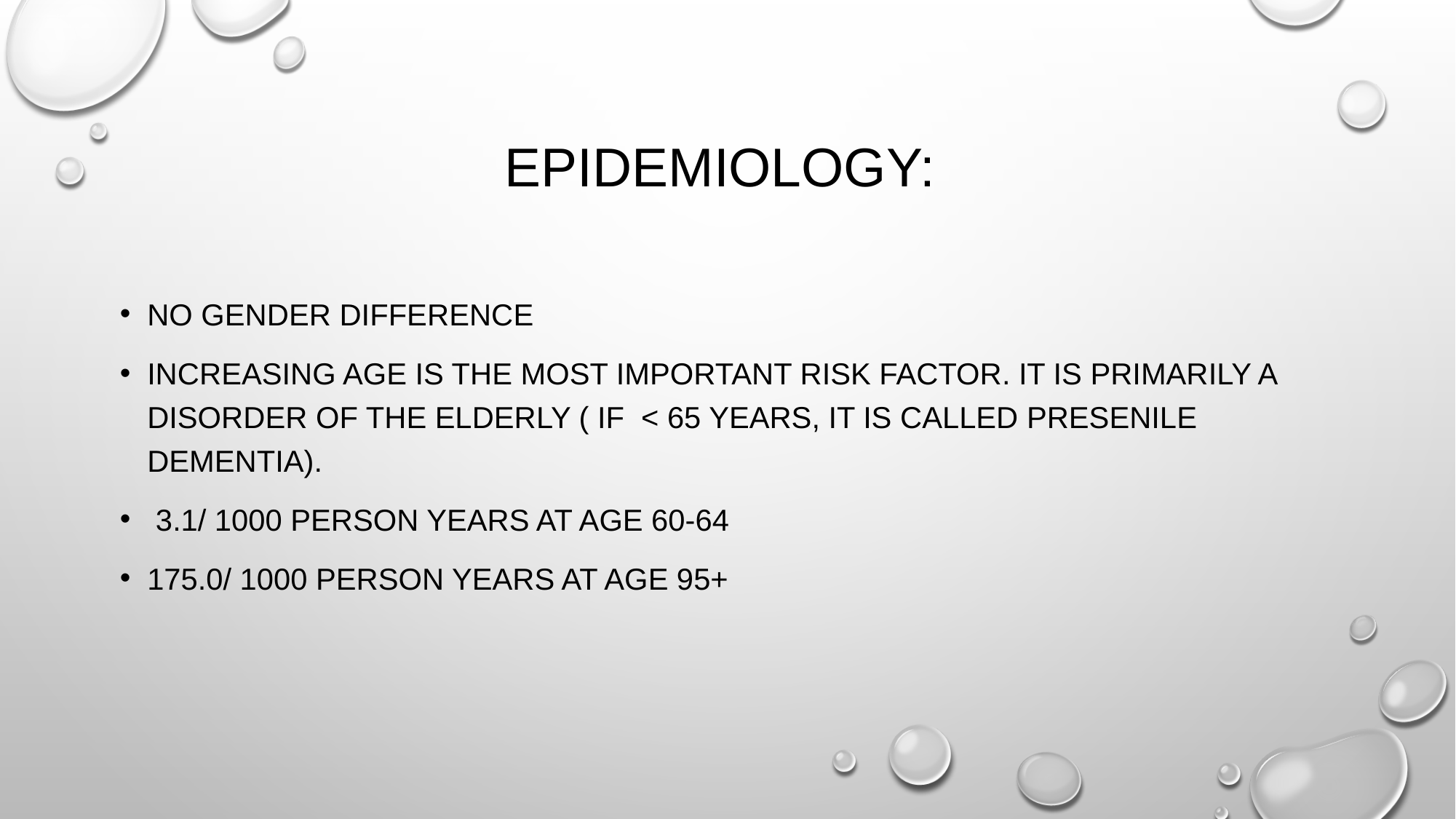

# Epidemiology:
No gender difference
Increasing age is the most important risk factor. It is primarily a disorder of the elderly ( if  < 65 years, it is called presenile dementia).
 3.1/ 1000 person years at age 60-64
175.0/ 1000 person years at age 95+